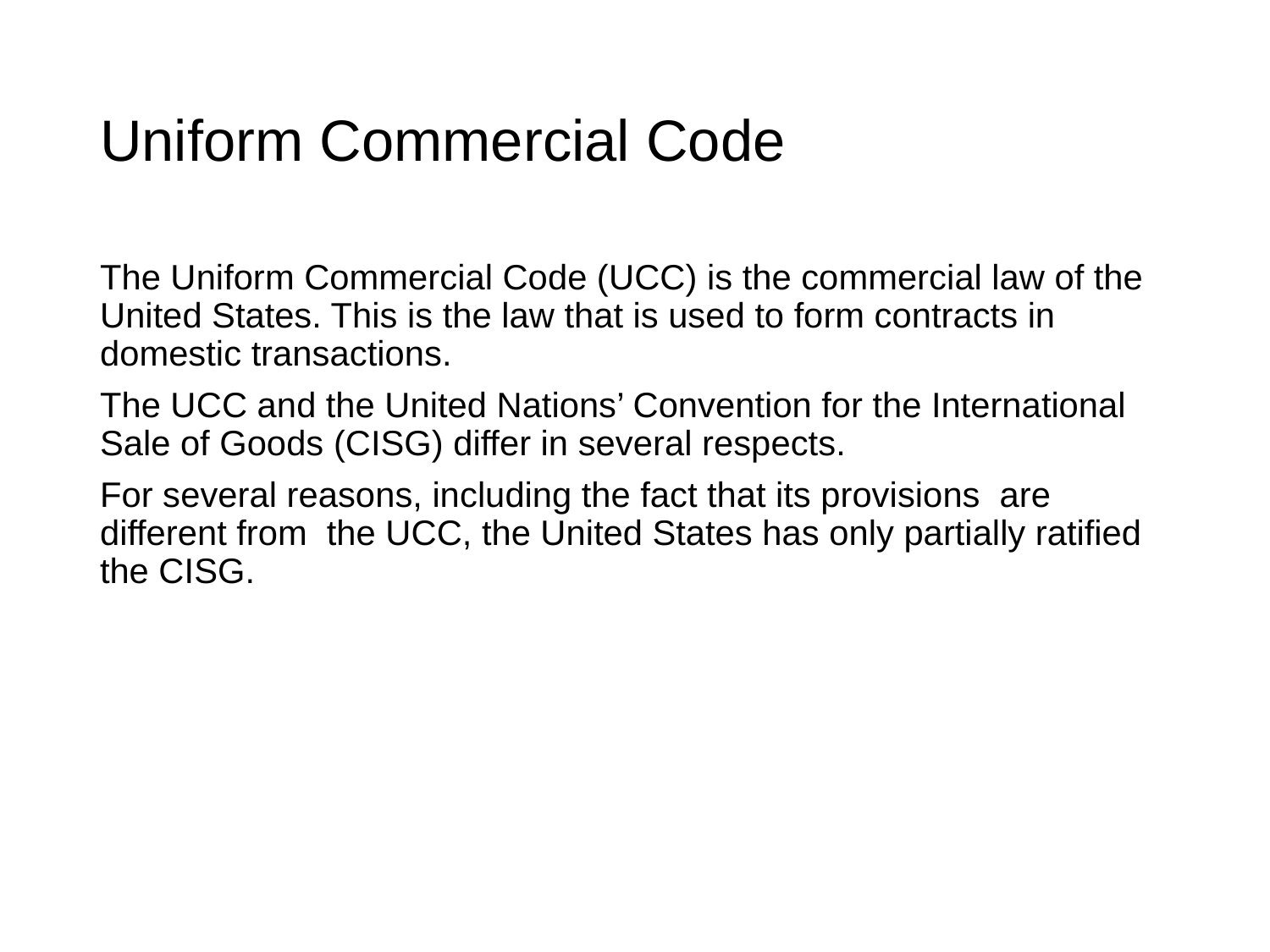

# Uniform Commercial Code
The Uniform Commercial Code (UCC) is the commercial law of the United States. This is the law that is used to form contracts in domestic transactions.
The UCC and the United Nations’ Convention for the International Sale of Goods (CISG) differ in several respects.
For several reasons, including the fact that its provisions  are different from  the UCC, the United States has only partially ratified the CISG.